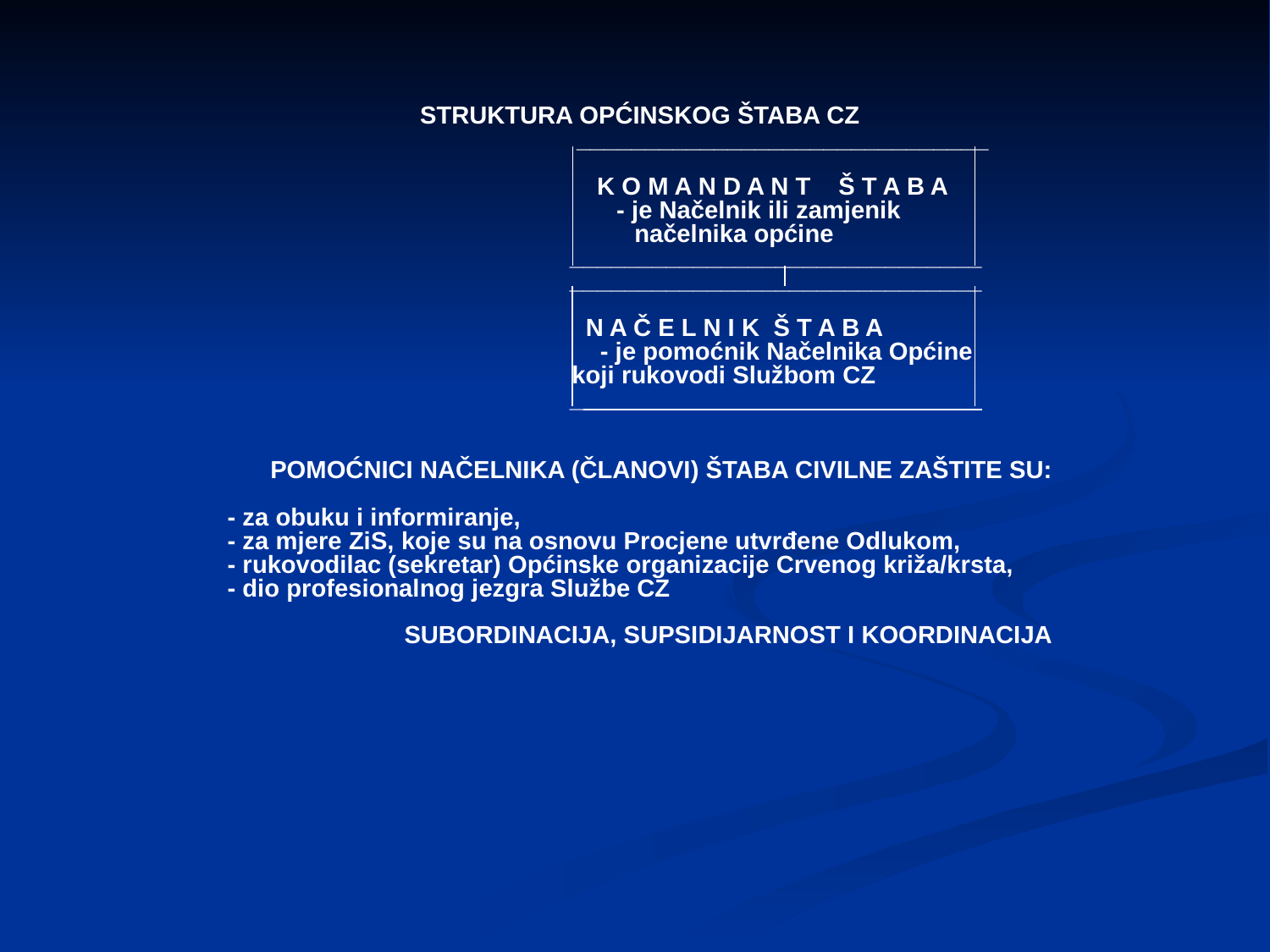

STRUKTURA OPĆINSKOG ŠTABA CZ
                                                  ______________________________

                                      K O M A N D A N T    Š T A B A
                                   - je Načelnik ili zamjenik
                           načelnika općine
                                       ______________________________
                                       ______________________________

                             N A Č E L N I K  Š T A B A
                                           - je pomoćnik Načelnika Općine
                                          koji rukovodi Službom CZ
                                       ______________________________

POMOĆNICI NAČELNIKA (ČLANOVI) ŠTABA CIVILNE ZAŠTITE SU:

- za obuku i informiranje,
- za mjere ZiS, koje su na osnovu Procjene utvrđene Odlukom,
- rukovodilac (sekretar) Općinske organizacije Crvenog križa/krsta,
- dio profesionalnog jezgra Službe CZ

   SUBORDINACIJA, SUPSIDIJARNOST I KOORDINACIJA